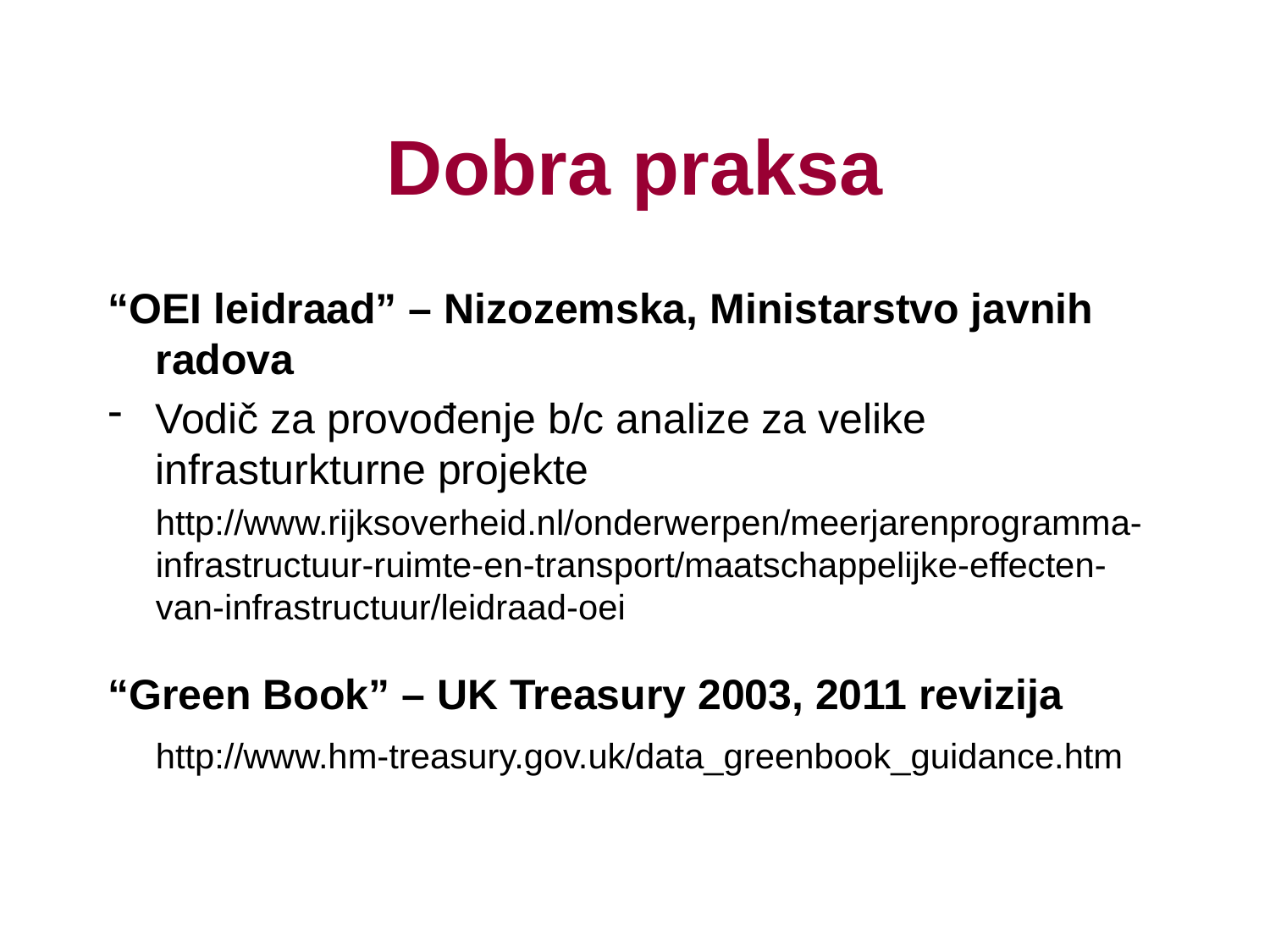

# Dobra praksa
“OEI leidraad” – Nizozemska, Ministarstvo javnih radova
Vodič za provođenje b/c analize za velike infrasturkturne projekte
	http://www.rijksoverheid.nl/onderwerpen/meerjarenprogramma-infrastructuur-ruimte-en-transport/maatschappelijke-effecten-van-infrastructuur/leidraad-oei

“Green Book” – UK Treasury 2003, 2011 revizija
	http://www.hm-treasury.gov.uk/data_greenbook_guidance.htm